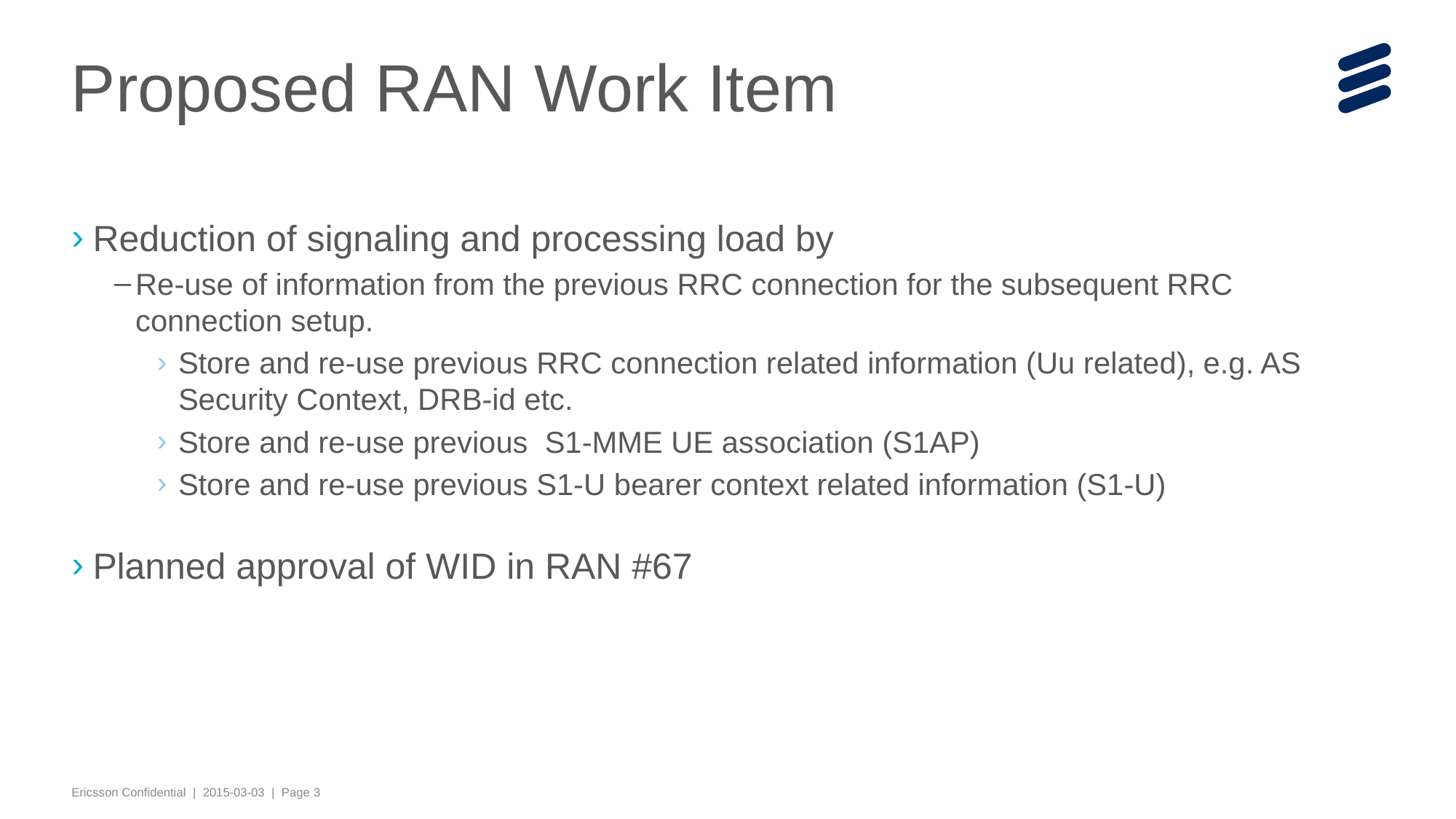

# Proposed RAN Work Item
Reduction of signaling and processing load by
Re-use of information from the previous RRC connection for the subsequent RRC connection setup.
Store and re-use previous RRC connection related information (Uu related), e.g. AS Security Context, DRB-id etc.
Store and re-use previous  S1-MME UE association (S1AP)
Store and re-use previous S1-U bearer context related information (S1-U)

Planned approval of WID in RAN #67